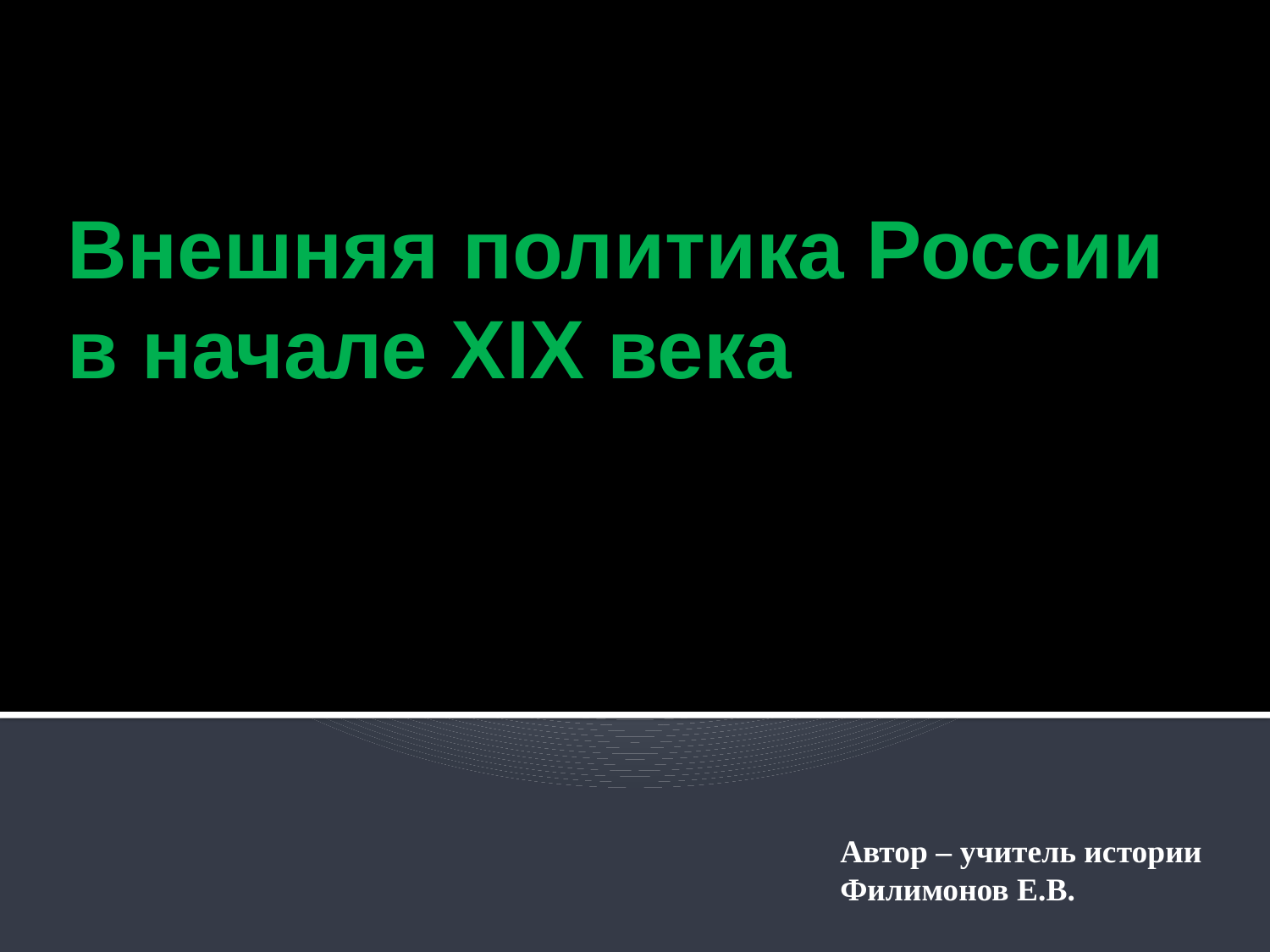

# Внешняя политика России в начале XIX века
Автор – учитель истории
Филимонов Е.В.